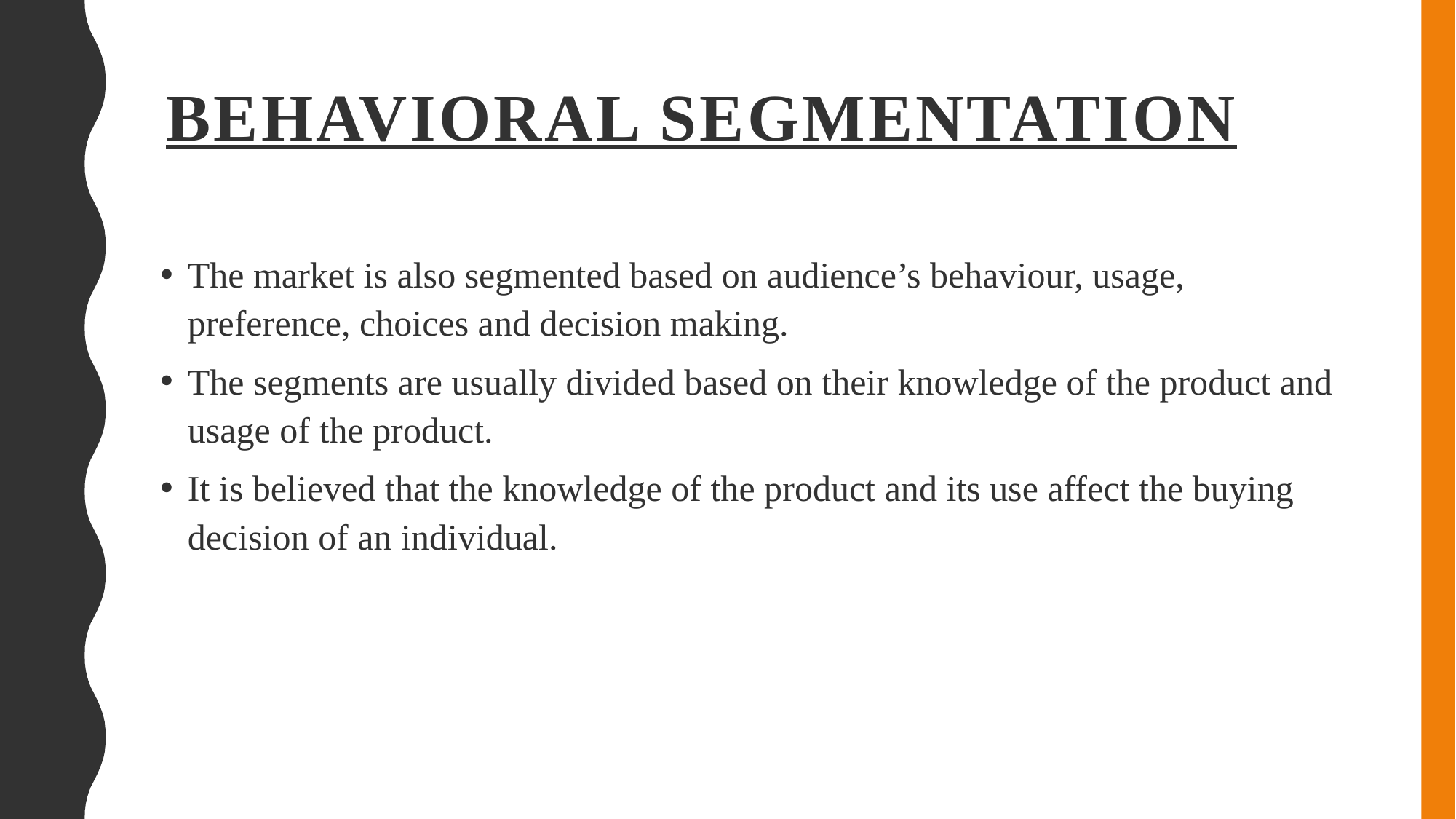

# Behavioral Segmentation
The market is also segmented based on audience’s behaviour, usage, preference, choices and decision making.
The segments are usually divided based on their knowledge of the product and usage of the product.
It is believed that the knowledge of the product and its use affect the buying decision of an individual.